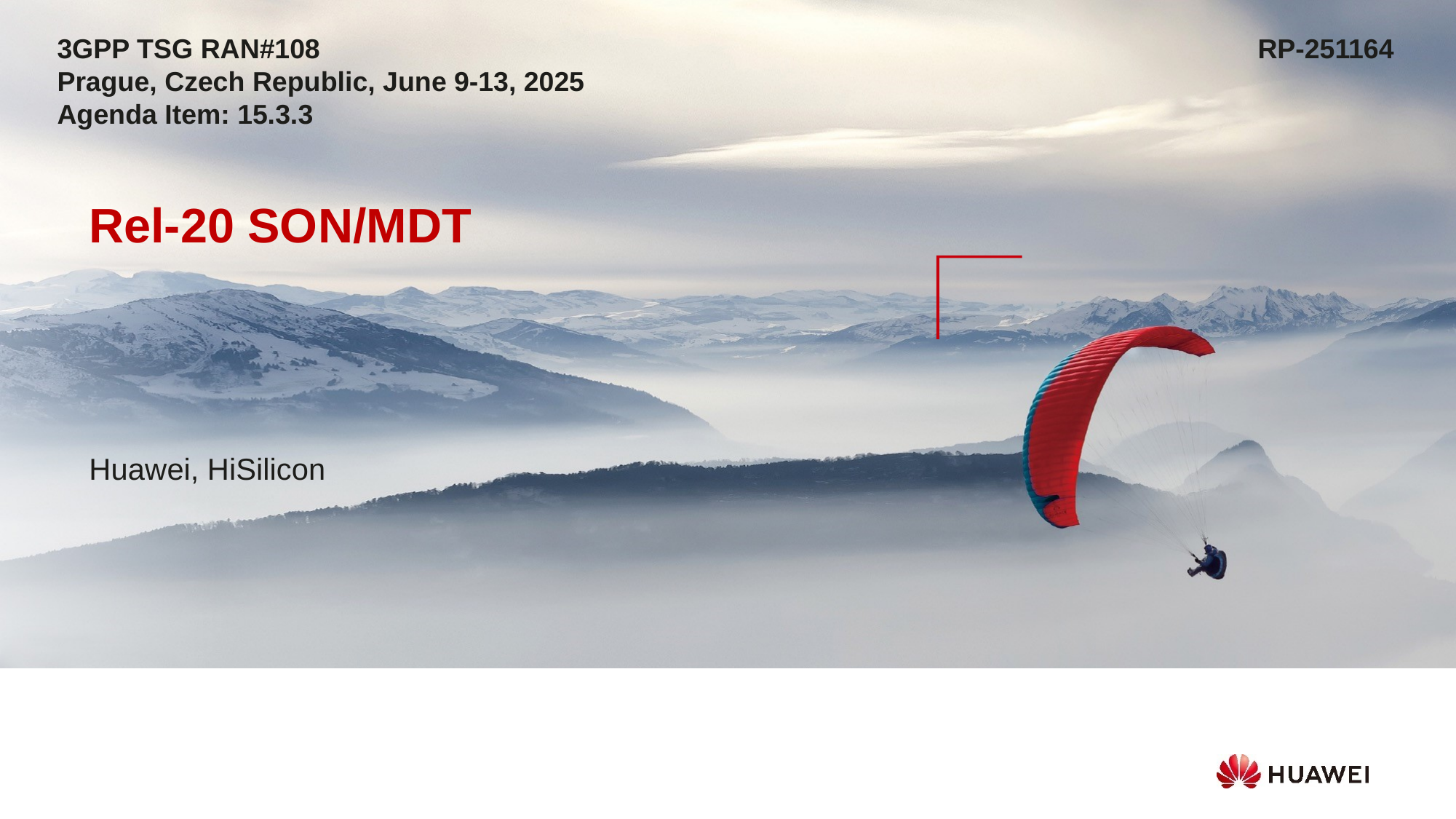

3GPP TSG RAN#108									RP-251164
Prague, Czech Republic, June 9-13, 2025
Agenda Item: 15.3.3
Rel-20 SON/MDT
Huawei, HiSilicon